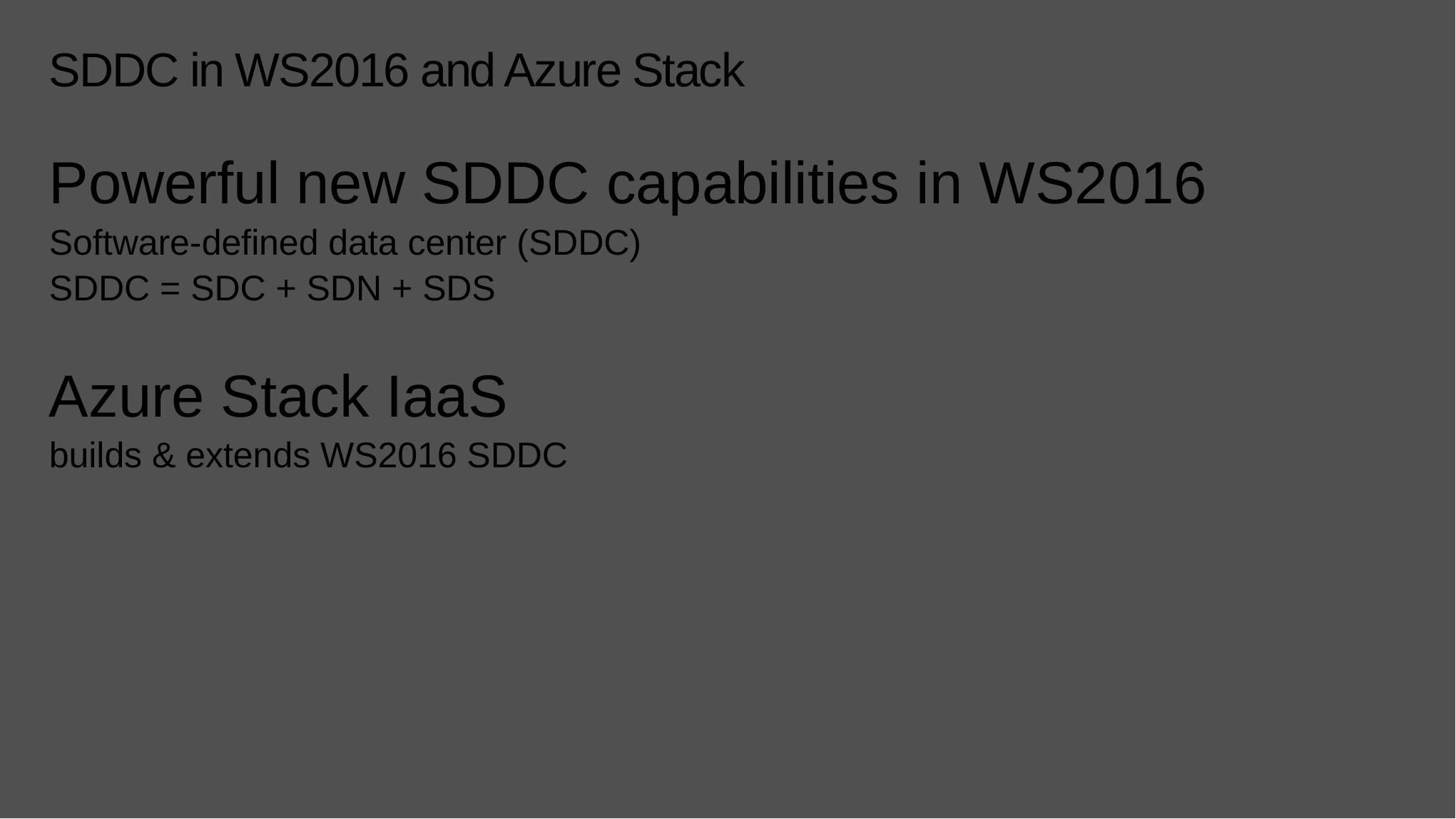

# SDDC in WS2016 and Azure Stack
Powerful new SDDC capabilities in WS2016
Software-defined data center (SDDC)
SDDC = SDC + SDN + SDS

Azure Stack IaaS
builds & extends WS2016 SDDC